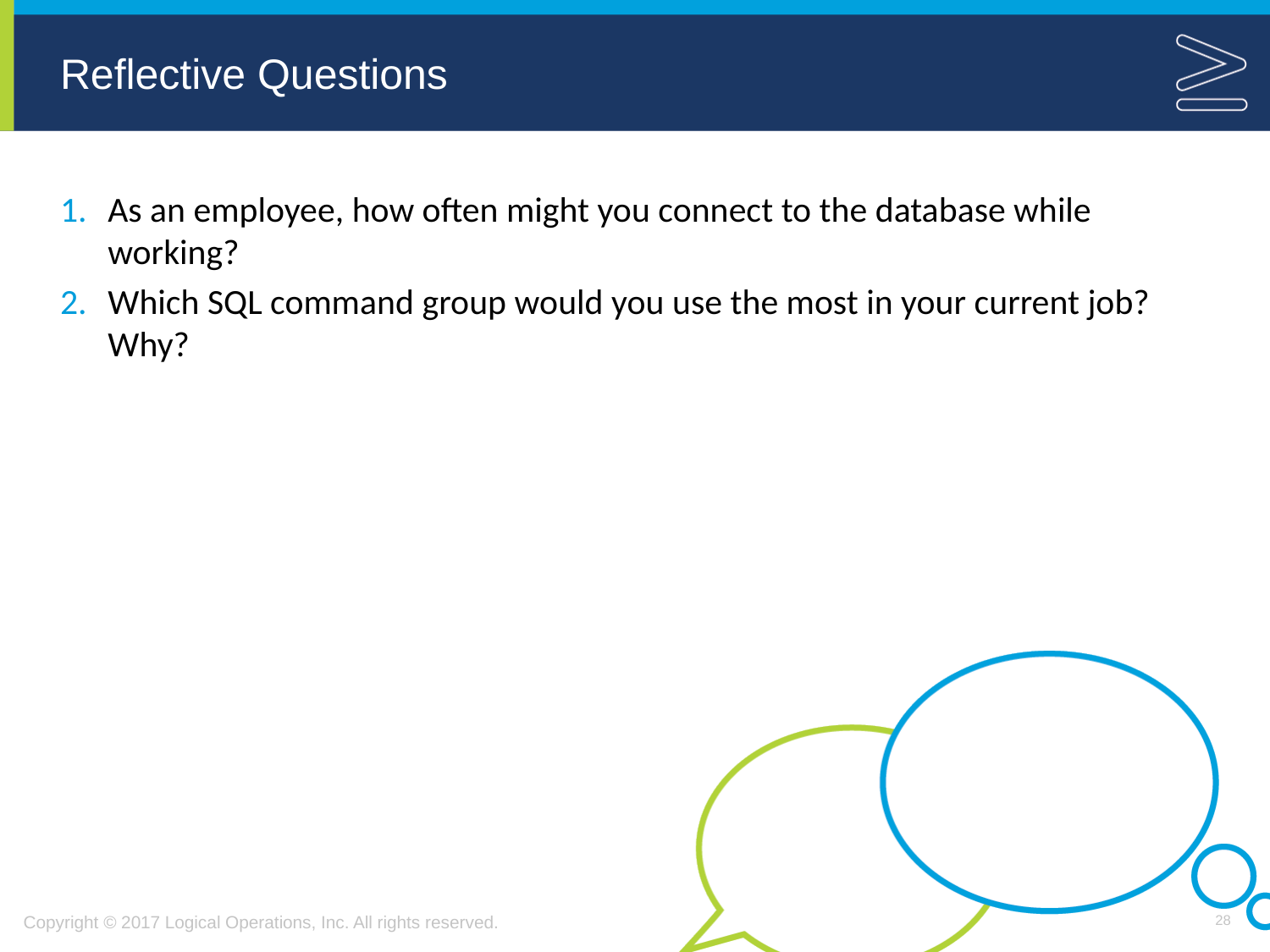

# Reflective Questions
As an employee, how often might you connect to the database while working?
Which SQL command group would you use the most in your current job? Why?
28